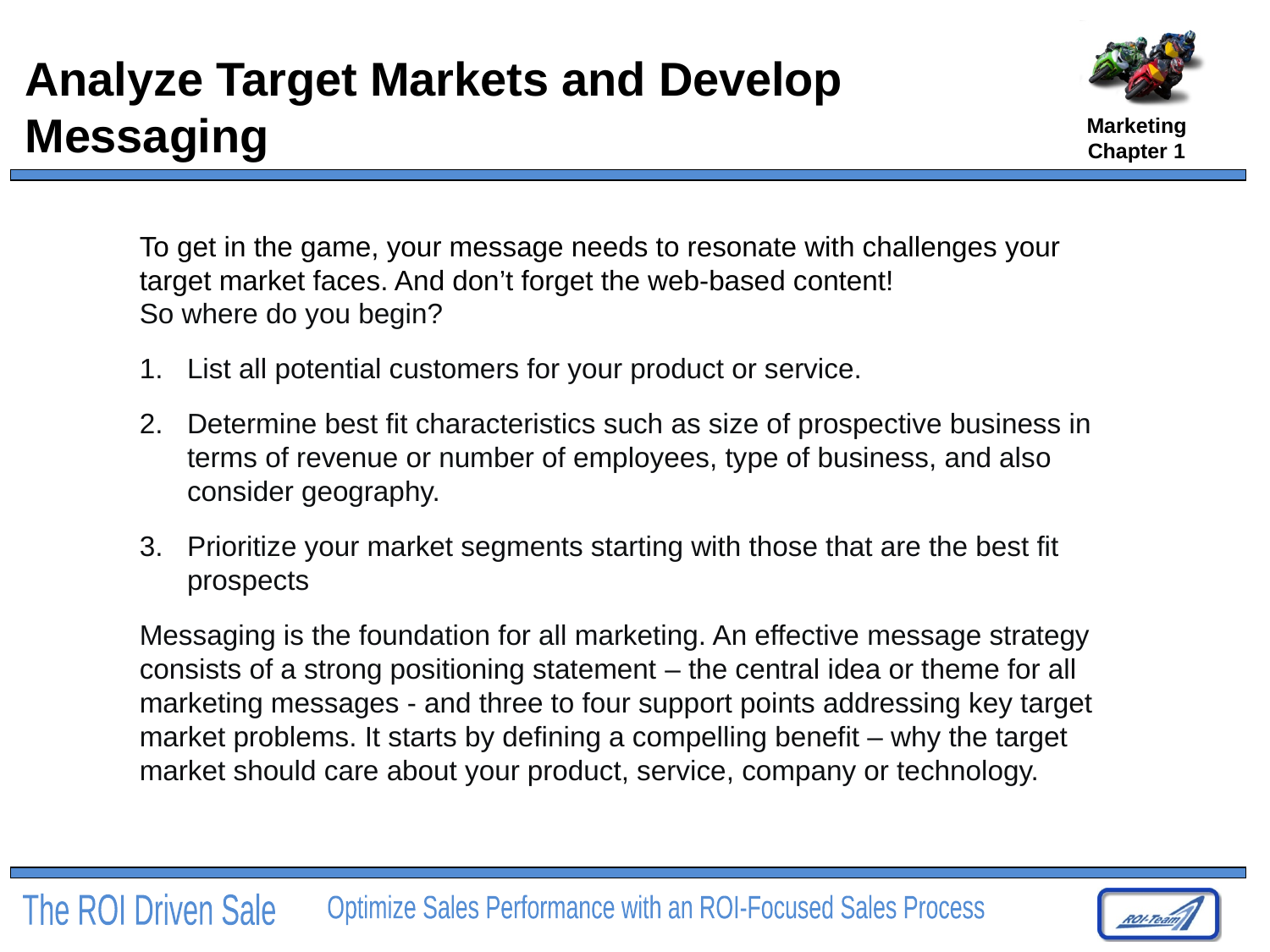

# Analyze Target Markets and Develop Messaging

Marketing
Chapter 1
To get in the game, your message needs to resonate with challenges your target market faces. And don’t forget the web-based content!
So where do you begin?
List all potential customers for your product or service.
Determine best fit characteristics such as size of prospective business in terms of revenue or number of employees, type of business, and also consider geography.
Prioritize your market segments starting with those that are the best fit prospects
Messaging is the foundation for all marketing. An effective message strategy consists of a strong positioning statement – the central idea or theme for all marketing messages - and three to four support points addressing key target market problems. It starts by defining a compelling benefit – why the target market should care about your product, service, company or technology.